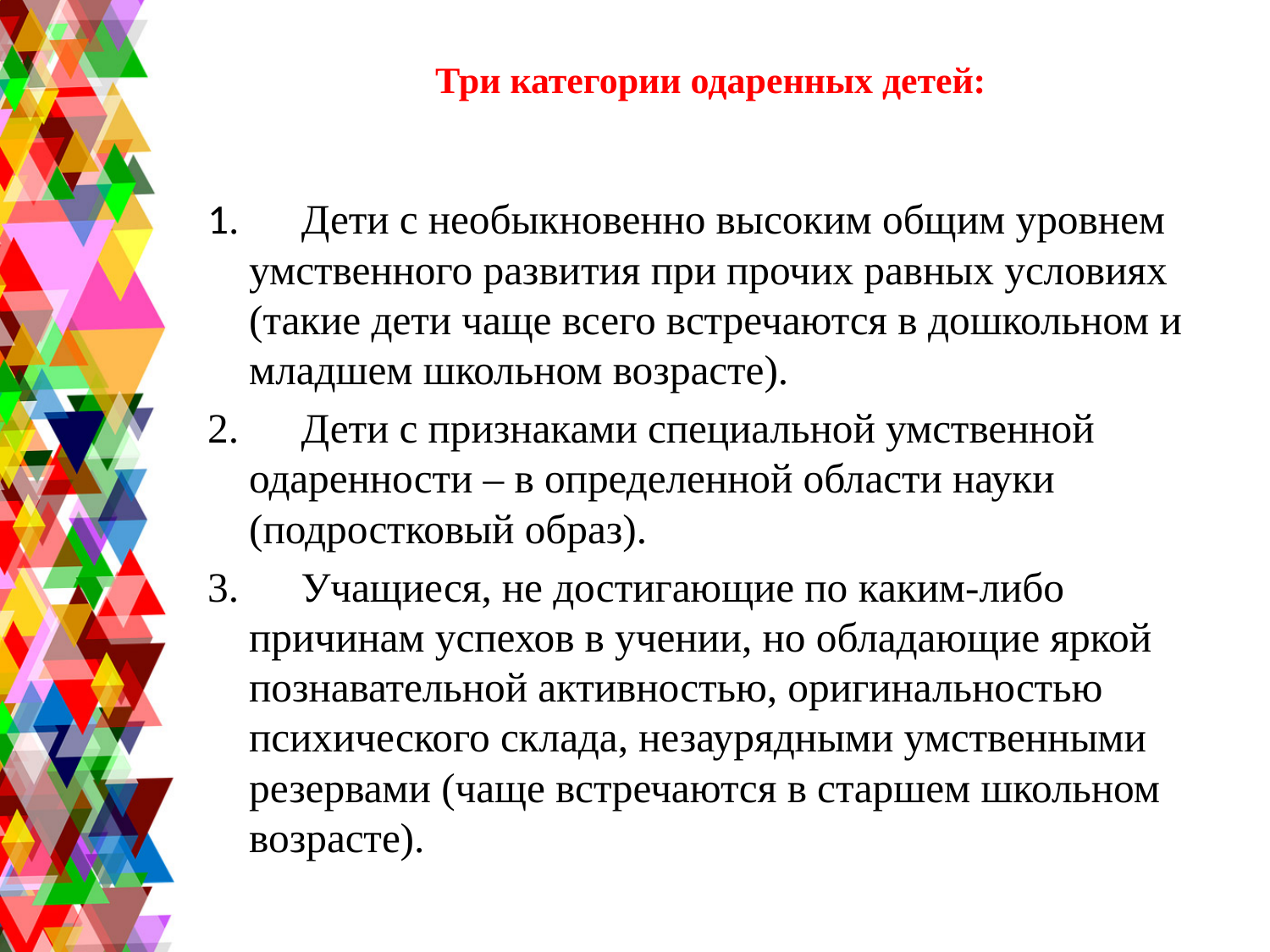

# Три категории одаренных детей:
1.      Дети с необыкновенно высоким общим уровнем умственного развития при прочих равных условиях (такие дети чаще всего встречаются в дошкольном и младшем школьном возрасте).
2.      Дети с признаками специальной умственной одаренности – в определенной области науки (подростковый образ).
3.      Учащиеся, не достигающие по каким-либо причинам успехов в учении, но обладающие яркой познавательной активностью, оригинальностью психического склада, незаурядными умственными резервами (чаще встречаются в старшем школьном возрасте).